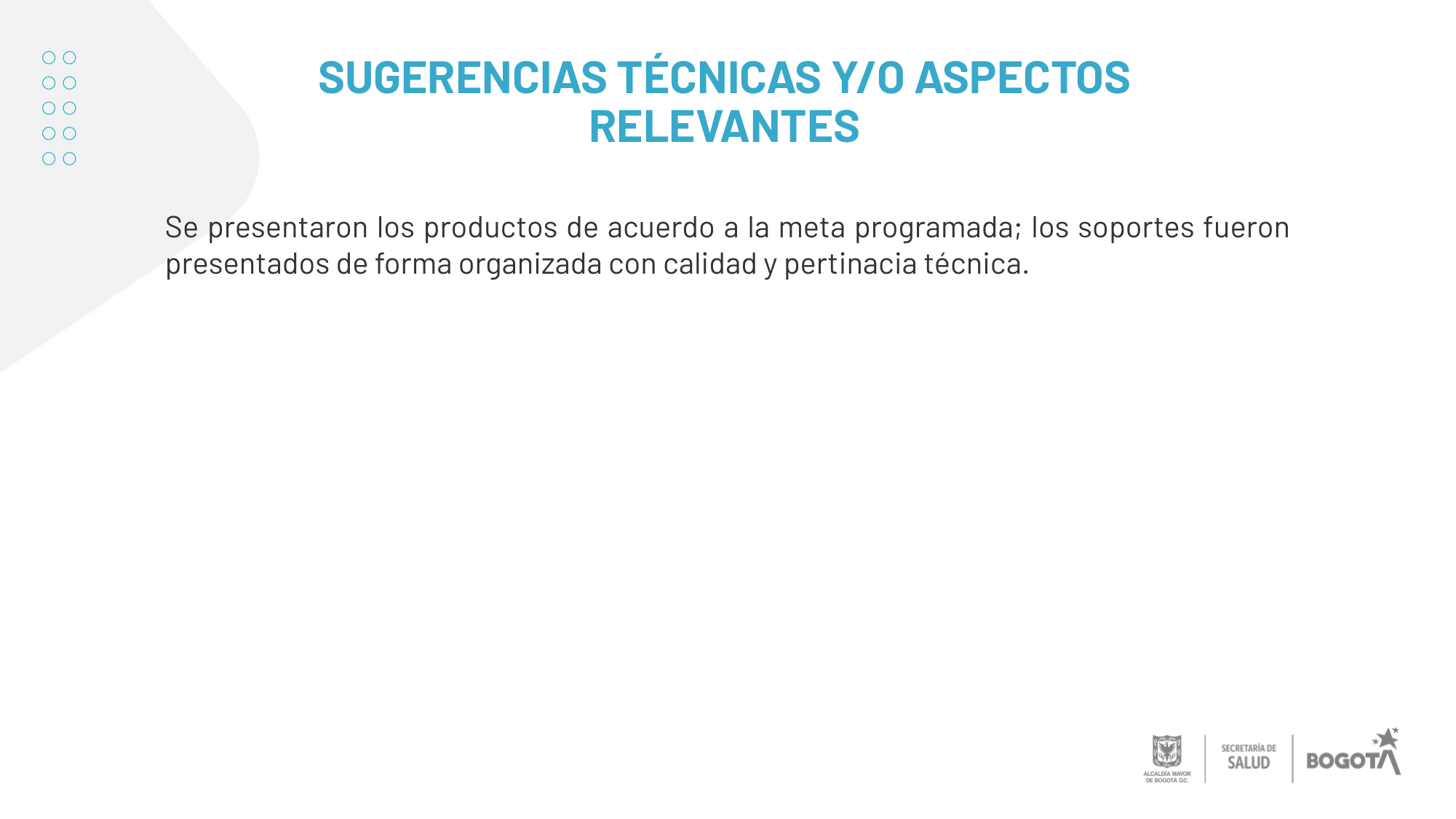

# SUGERENCIAS TÉCNICAS Y/O ASPECTOS RELEVANTES
Se presentaron los productos de acuerdo a la meta programada; los soportes fueron presentados de forma organizada con calidad y pertinacia técnica.